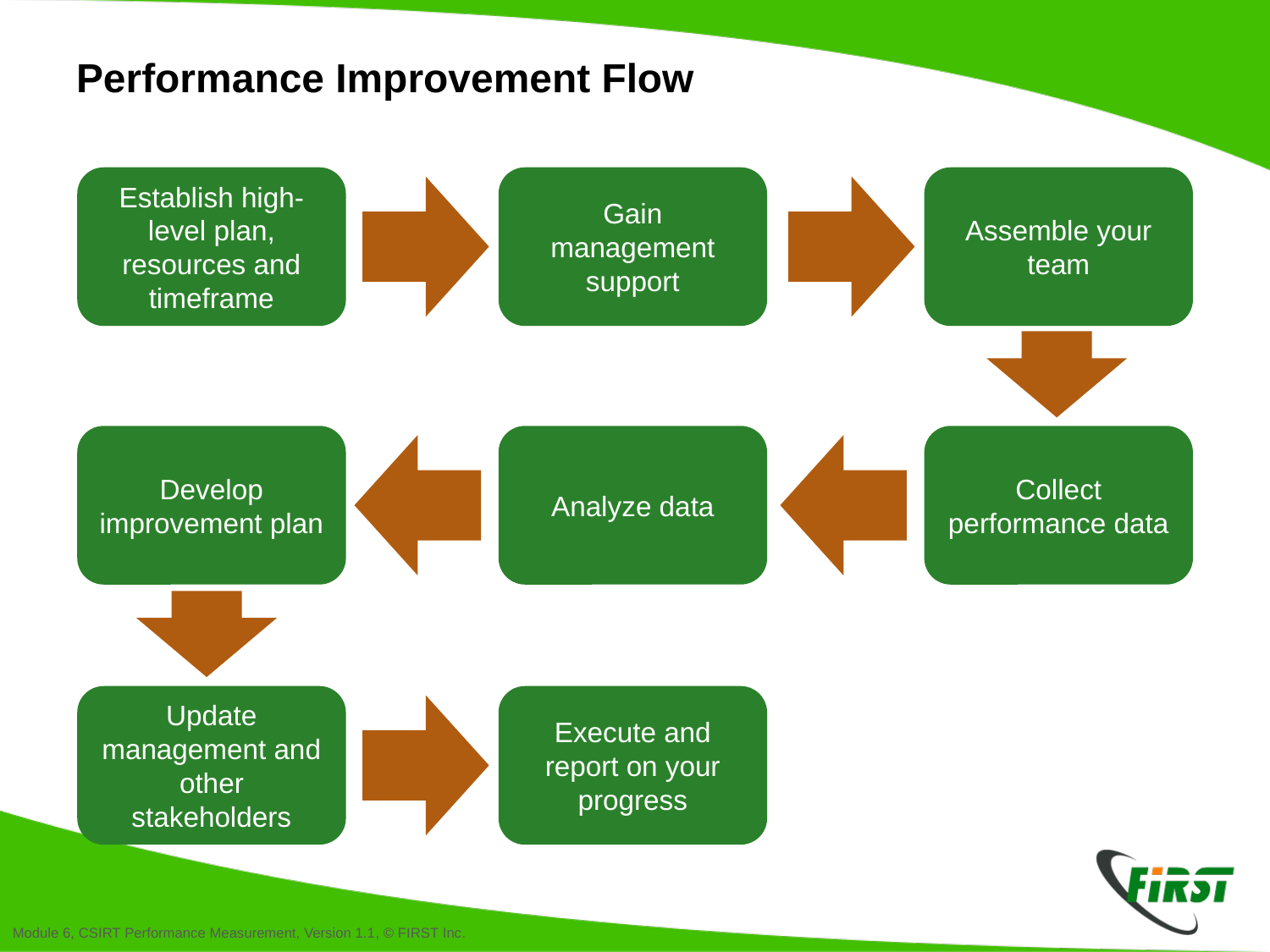

# Performance Improvement Flow
Establish high- level plan, resources and timeframe
Gain management support
Assemble your team

Develop improvement plan
Analyze data
Collect performance data

Update management and other stakeholders
Execute and report on your progress